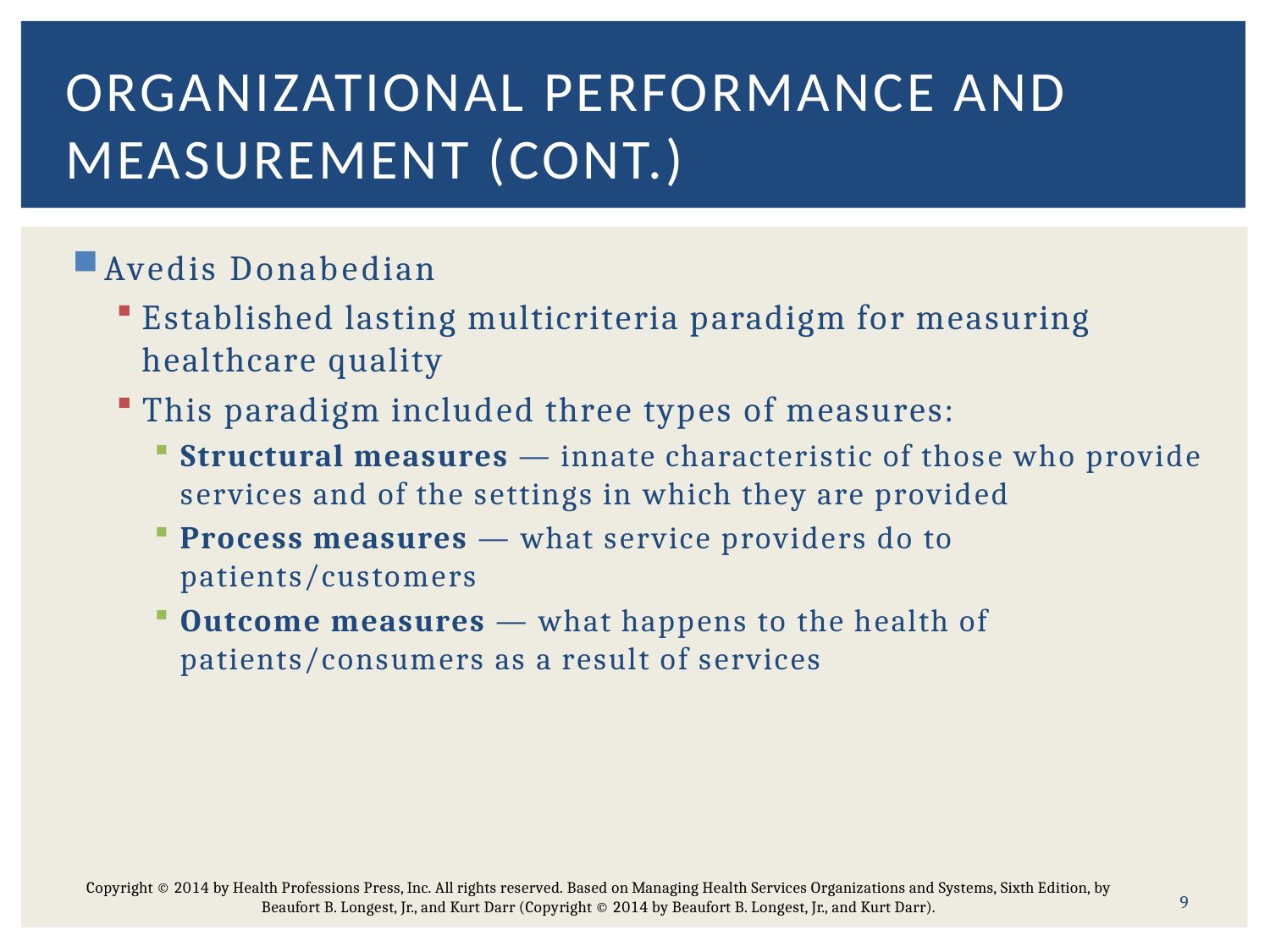

# Organizational Performance and Measurement (cont.)
Avedis Donabedian
Established lasting multicriteria paradigm for measuring healthcare quality
This paradigm included three types of measures:
Structural measures — innate characteristic of those who provide services and of the settings in which they are provided
Process measures — what service providers do to patients/customers
Outcome measures — what happens to the health of patients/consumers as a result of services
9